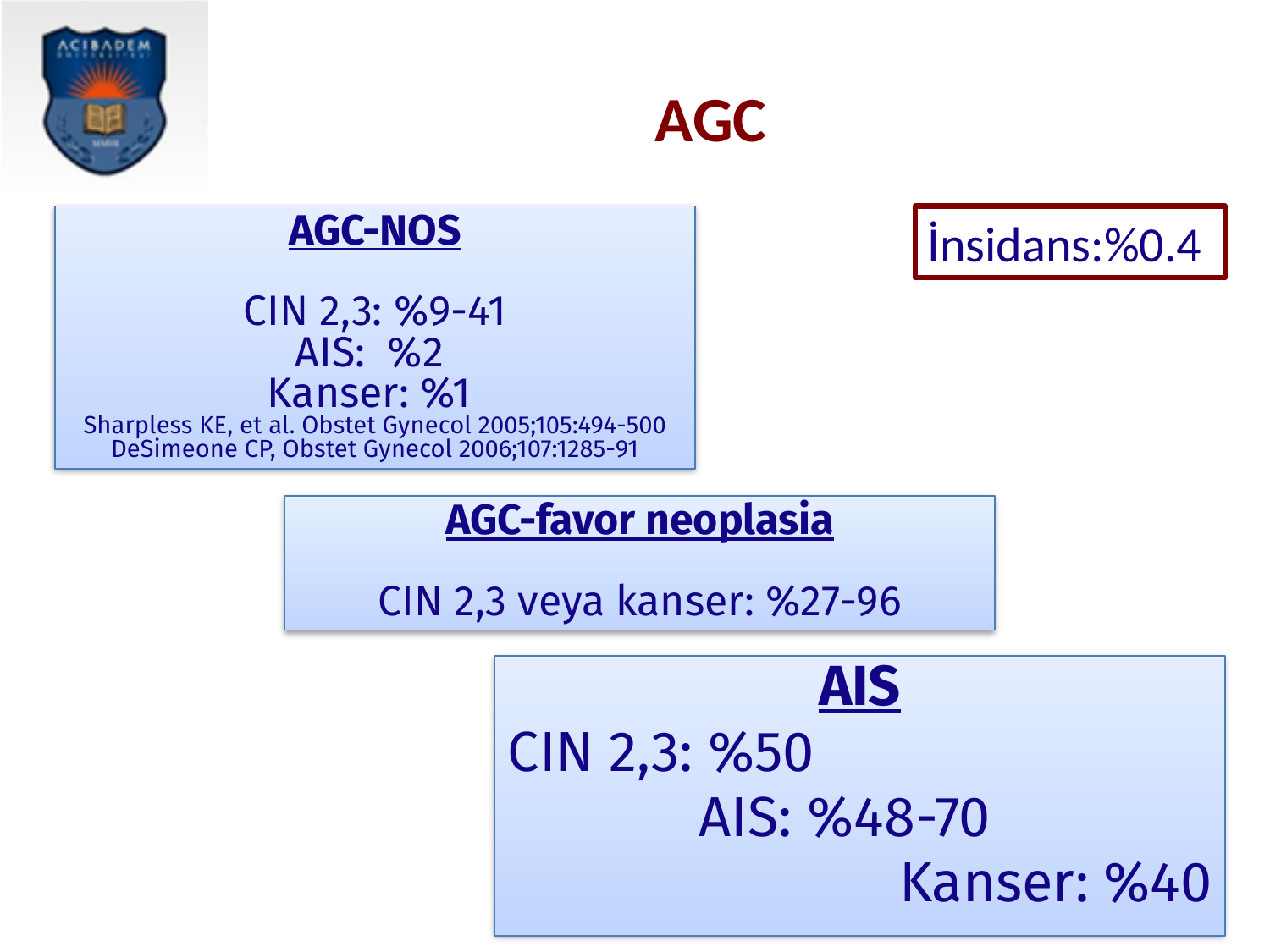

# AGC
AGC-NOS

CIN 2,3: %9-41
AIS:  %2
Kanser: %1
Sharpless KE, et al. Obstet Gynecol 2005;105:494-500
DeSimeone CP, Obstet Gynecol 2006;107:1285-91
İnsidans:%0.4
AGC-favor neoplasia

CIN 2,3 veya kanser: %27-96
AIS
CIN 2,3: %50
AIS: %48-70
Kanser: %40